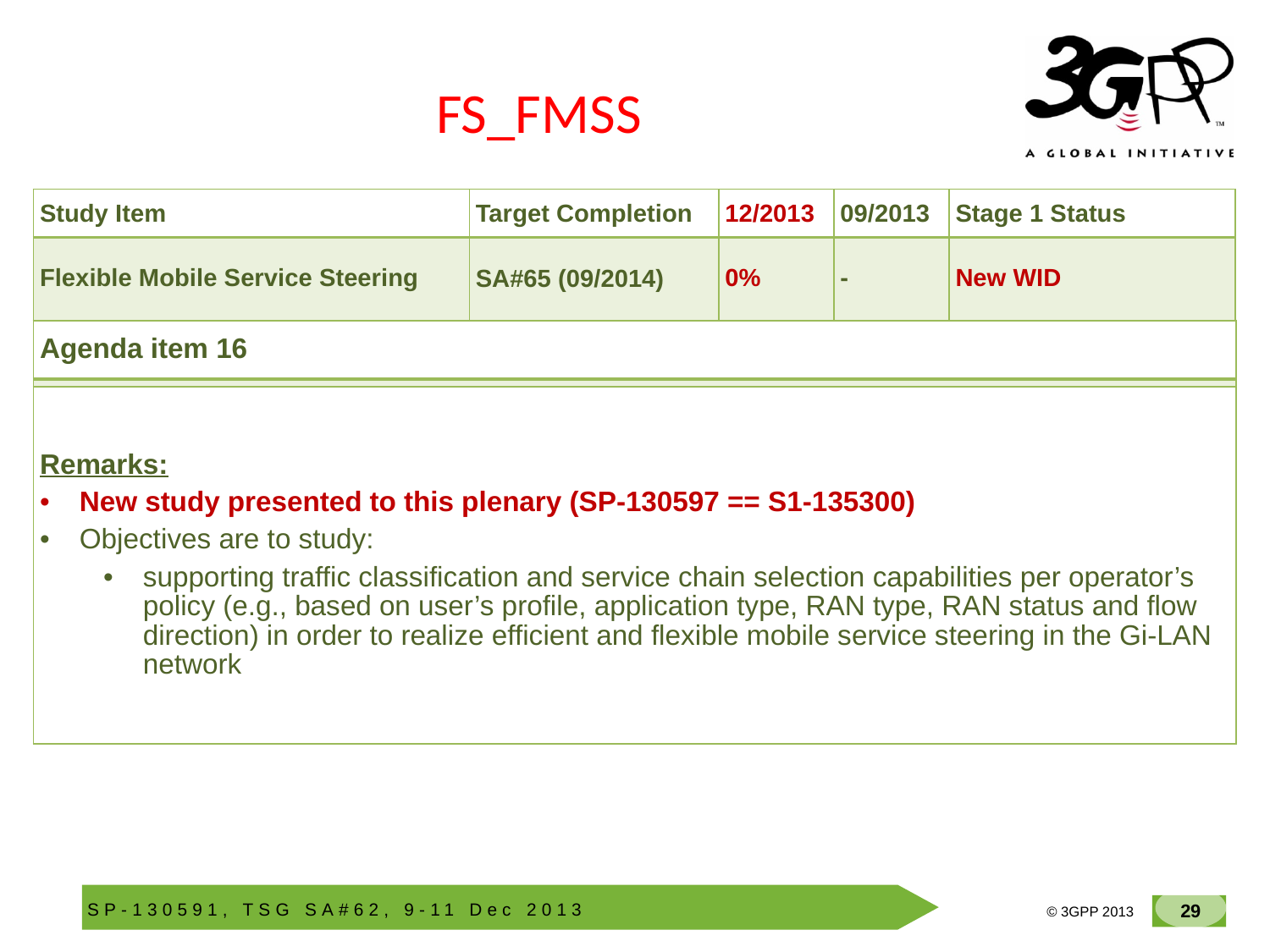

# FS_FMSS
| Study Item | Target Completion | 12/2013 | 09/2013 | Stage 1 Status |
| --- | --- | --- | --- | --- |
| Flexible Mobile Service Steering | SA#65 (09/2014) | 0% | - | New WID |
| Agenda item 16 |
| --- |
|  |
| Remarks: New study presented to this plenary (SP-130597 == S1-135300) Objectives are to study: supporting traffic classification and service chain selection capabilities per operator’s policy (e.g., based on user’s profile, application type, RAN type, RAN status and flow direction) in order to realize efficient and flexible mobile service steering in the Gi-LAN network |